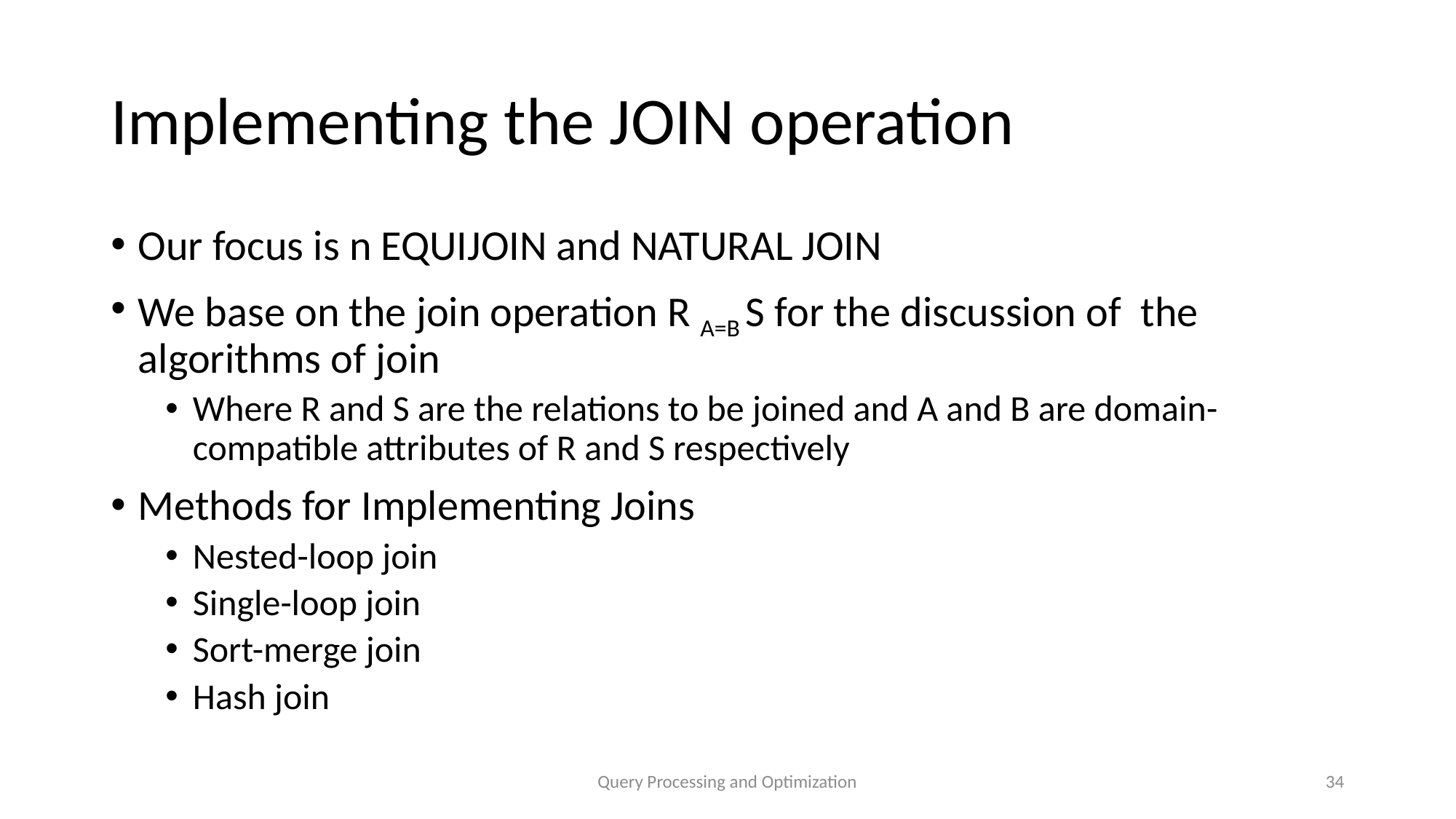

# Implementing the JOIN operation
Our focus is n EQUIJOIN and NATURAL JOIN
We base on the join operation R A=B S for the discussion of  the algorithms of join
Where R and S are the relations to be joined and A and B are domain-compatible attributes of R and S respectively
Methods for Implementing Joins
Nested-loop join
Single-loop join
Sort-merge join
Hash join

Query Processing and Optimization
34